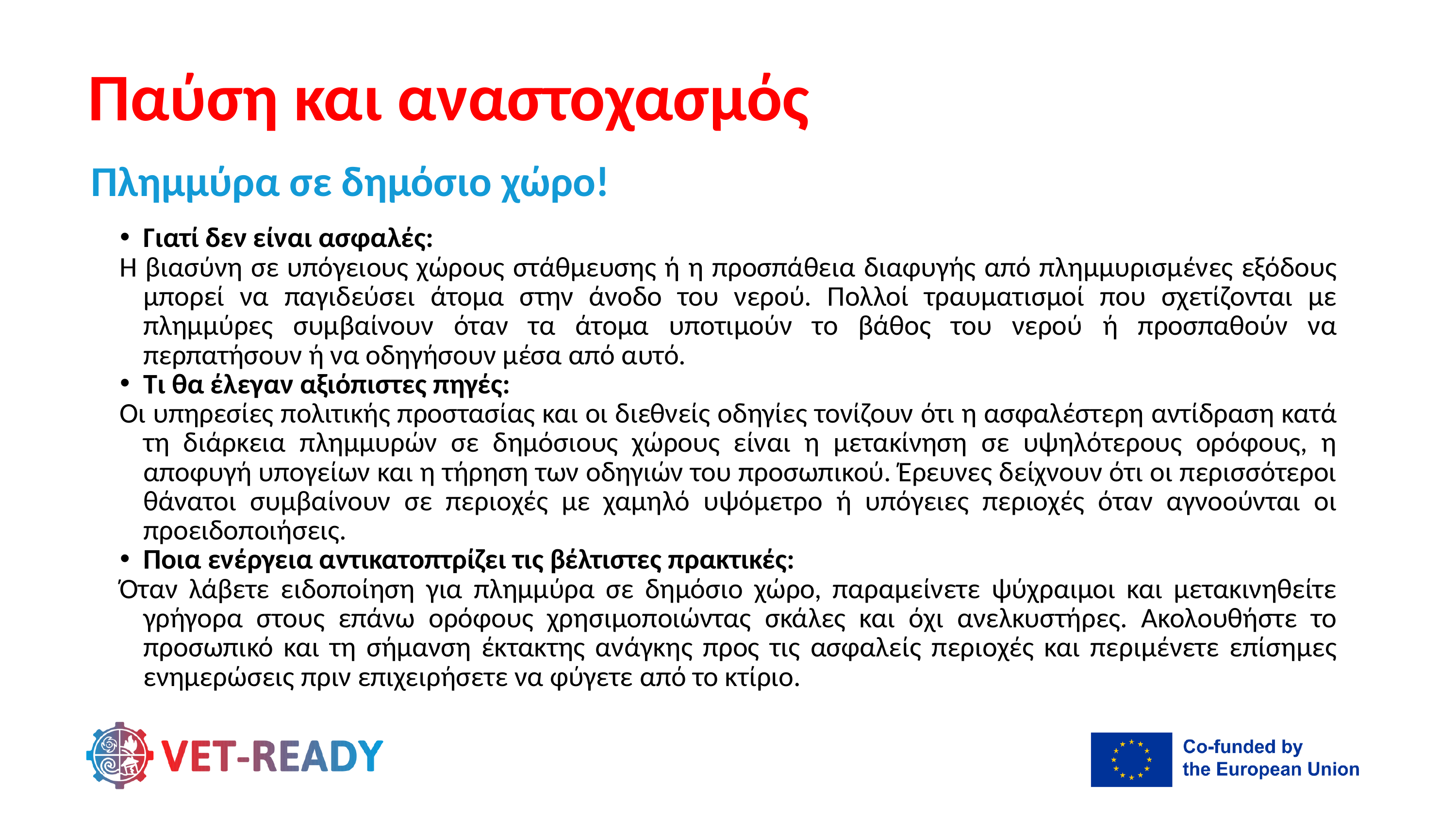

Παύση και αναστοχασμός
Πλημμύρα σε δημόσιο χώρο!
Γιατί δεν είναι ασφαλές:
Η βιασύνη σε υπόγειους χώρους στάθμευσης ή η προσπάθεια διαφυγής από πλημμυρισμένες εξόδους μπορεί να παγιδεύσει άτομα στην άνοδο του νερού. Πολλοί τραυματισμοί που σχετίζονται με πλημμύρες συμβαίνουν όταν τα άτομα υποτιμούν το βάθος του νερού ή προσπαθούν να περπατήσουν ή να οδηγήσουν μέσα από αυτό.
Τι θα έλεγαν αξιόπιστες πηγές:
Οι υπηρεσίες πολιτικής προστασίας και οι διεθνείς οδηγίες τονίζουν ότι η ασφαλέστερη αντίδραση κατά τη διάρκεια πλημμυρών σε δημόσιους χώρους είναι η μετακίνηση σε υψηλότερους ορόφους, η αποφυγή υπογείων και η τήρηση των οδηγιών του προσωπικού. Έρευνες δείχνουν ότι οι περισσότεροι θάνατοι συμβαίνουν σε περιοχές με χαμηλό υψόμετρο ή υπόγειες περιοχές όταν αγνοούνται οι προειδοποιήσεις.
Ποια ενέργεια αντικατοπτρίζει τις βέλτιστες πρακτικές:
Όταν λάβετε ειδοποίηση για πλημμύρα σε δημόσιο χώρο, παραμείνετε ψύχραιμοι και μετακινηθείτε γρήγορα στους επάνω ορόφους χρησιμοποιώντας σκάλες και όχι ανελκυστήρες. Ακολουθήστε το προσωπικό και τη σήμανση έκτακτης ανάγκης προς τις ασφαλείς περιοχές και περιμένετε επίσημες ενημερώσεις πριν επιχειρήσετε να φύγετε από το κτίριο.